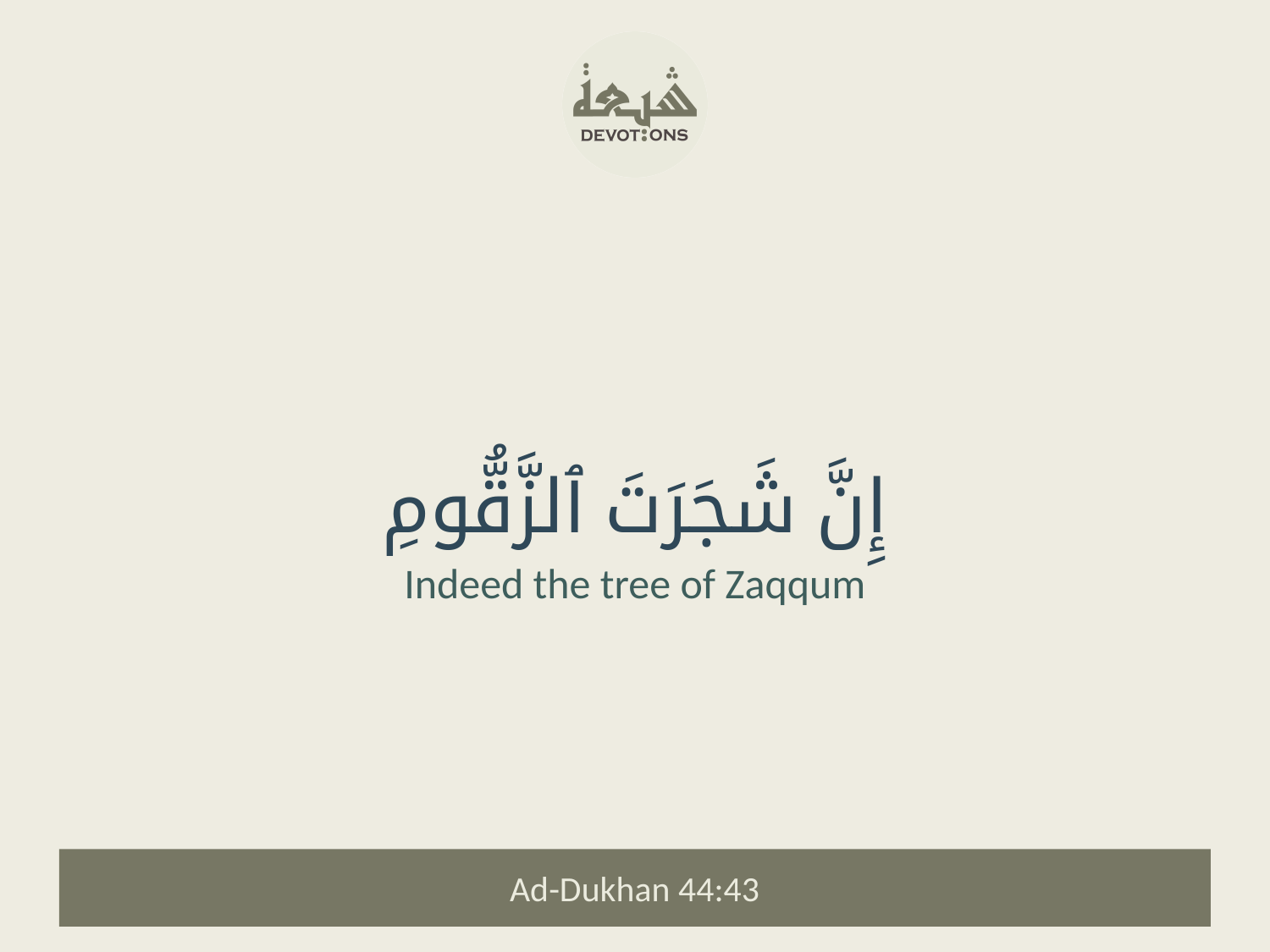

إِنَّ شَجَرَتَ ٱلزَّقُّومِ
Indeed the tree of Zaqqum
Ad-Dukhan 44:43